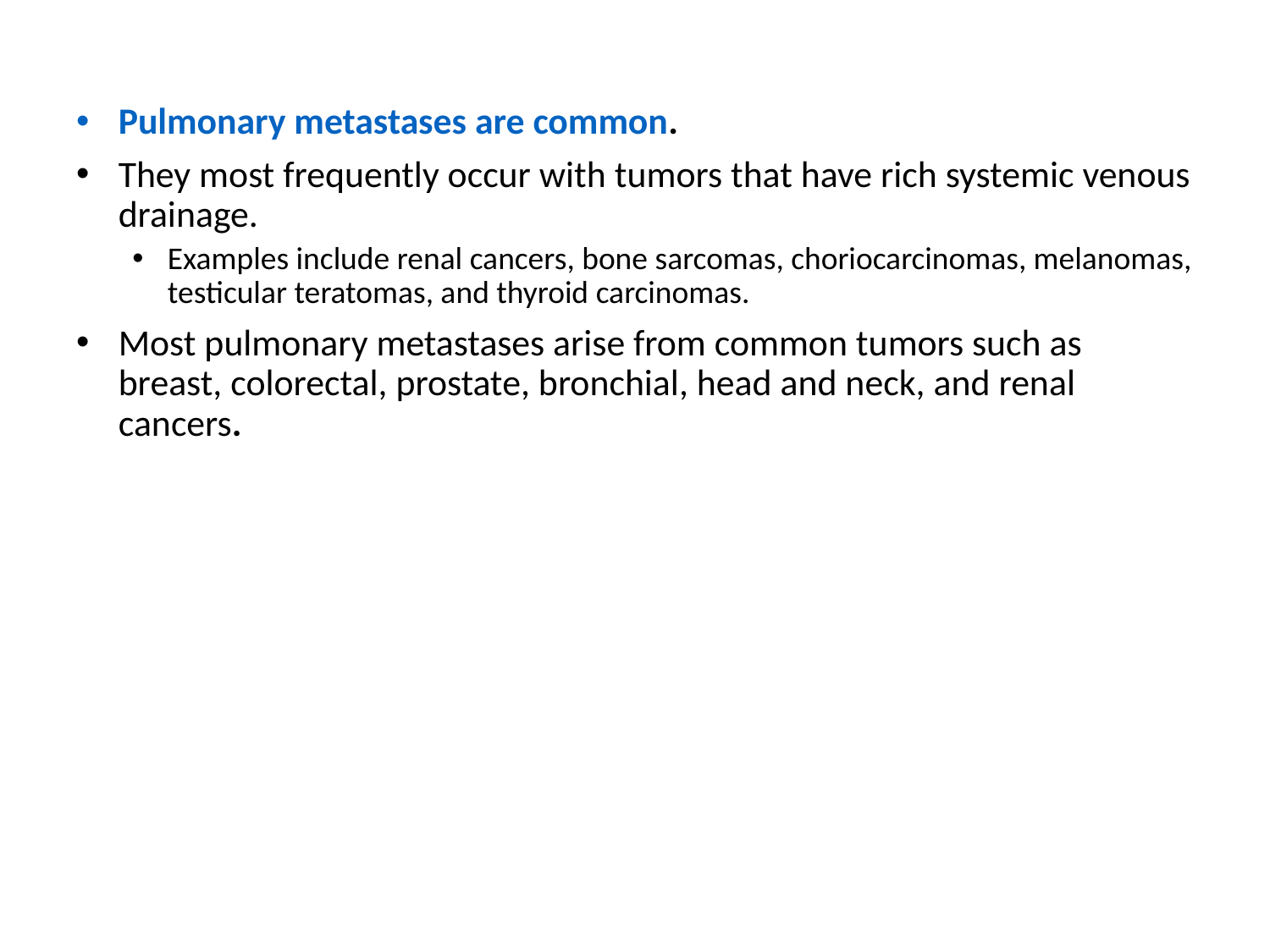

Pulmonary metastases are common.
They most frequently occur with tumors that have rich systemic venous drainage.
Examples include renal cancers, bone sarcomas, choriocarcinomas, melanomas, testicular teratomas, and thyroid carcinomas.
Most pulmonary metastases arise from common tumors such as breast, colorectal, prostate, bronchial, head and neck, and renal cancers.